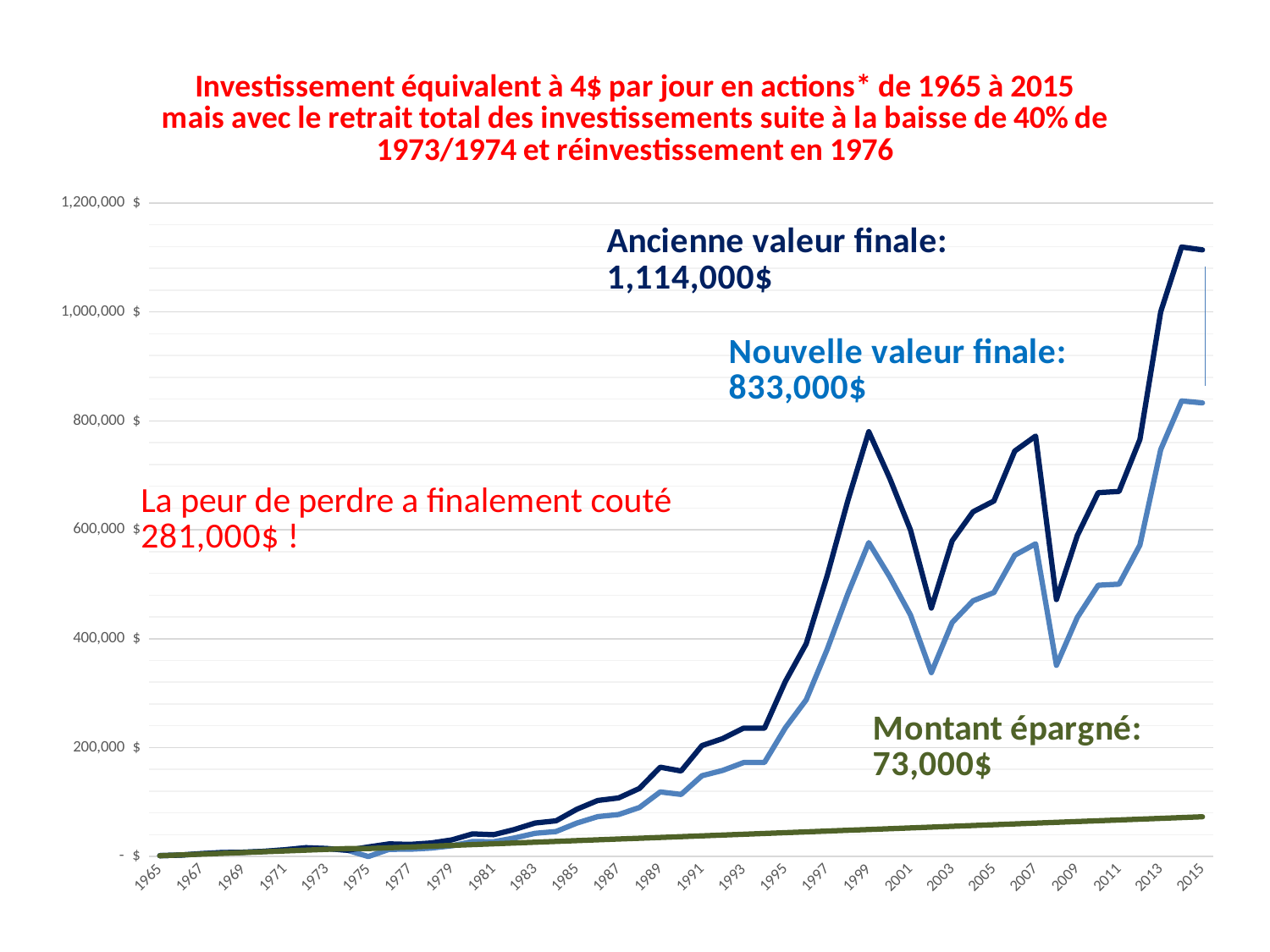

### Chart: Investissement équivalent à 4$ par jour en actions* de 1965 à 2015
mais avec le retrait total des investissements suite à la baisse de 40% de 1973/1974 et réinvestissement en 1976

| Category |  |  |  |
|---|---|---|---|
| 1965 | 1576.8 | 1576.8 | 1460.0 |
| 1966 | 2620.7584 | 2620.7584 | 2920.0 |
| 1967 | 5260.0975776 | 5260.0975776 | 4380.0 |
| 1968 | 7324.906359584 | 7324.906359584 | 5840.0 |
| 1969 | 7871.276098187263 | 7871.276098187263 | 7300.0 |
| 1970 | 9508.570344052821 | 9508.570344052821 | 8760.0 |
| 1971 | 12350.610207403477 | 12350.610207403477 | 10220.0 |
| 1972 | 16144.603332454664 | 16144.603332454664 | 11680.0 |
| 1973 | 14647.029972602282 | 14647.029972602282 | 13140.0 |
| 1974 | 11532.633460383233 | 11532.633460383233 | 14600.0 |
| 1975 | 0.0 | 17566.040438438133 | 14600.0 |
| 1976 | 13301.67808 | 23135.66517314077 | 16060.0 |
| 1977 | 13374.080340479999 | 22283.672646865536 | 17520.0 |
| 1978 | 15486.77987546112 | 24788.39424332762 | 18980.0 |
| 1979 | 19692.158215285825 | 30500.634110746694 | 20440.0 |
| 1980 | 27561.26215451743 | 41644.70624630294 | 21900.0 |
| 1981 | 26989.77380370121 | 40087.37680906174 | 23360.0 |
| 1982 | 33969.02992161924 | 49607.567910019716 | 24820.0 |
| 1983 | 42656.55202562957 | 61485.35176366374 | 26280.0 |
| 1984 | 45925.33065868038 | 65526.111185973954 | 27740.0 |
| 1985 | 61411.38853364978 | 86814.00009702223 | 29200.0 |
| 1986 | 73308.03903023564 | 102927.48411312792 | 30660.0 |
| 1987 | 77085.84824017294 | 107623.4961206349 | 32120.0 |
| 1988 | 90013.5420832382 | 125009.6865542476 | 33580.0 |
| 1989 | 118641.18408195993 | 164031.18346085915 | 35040.0 |
| 1990 | 113976.02369377998 | 157051.13310435534 | 36500.0 |
| 1991 | 148335.29044650728 | 203686.8060390966 | 37960.0 |
| 1992 | 158183.82671151168 | 216635.027177286 | 39420.0 |
| 1993 | 172574.97667514413 | 235760.72437864618 | 40880.0 |
| 1994 | 172816.7318384181 | 235560.17930799566 | 42340.0 |
| 1995 | 236319.24837289494 | 321399.36314164207 | 43800.0 |
| 1996 | 287712.8905312029 | 390659.8294013869 | 45260.0 |
| 1997 | 379973.1781580006 | 515245.45583342237 | 46720.0 |
| 1998 | 482894.4035480287 | 654149.1070851127 | 48180.0 |
| 1999 | 576381.7402221542 | 780174.8374312841 | 49640.0 |
| 2000 | 513701.30705749505 | 694873.3704764117 | 51100.0 |
| 2001 | 443553.8853765032 | 599543.0319801904 | 52560.0 |
| 2002 | 337765.53900076594 | 456161.30127296457 | 54020.0 |
| 2003 | 429798.75791397045 | 579806.1887128461 | 55480.0 |
| 2004 | 469640.7873683138 | 632998.8795082894 | 56940.0 |
| 2005 | 484762.7102019949 | 652858.1870140298 | 58400.0 |
| 2006 | 553321.4442098702 | 744614.096821966 | 59860.0 |
| 2007 | 574198.7947572157 | 772186.6902107348 | 61320.0 |
| 2008 | 351151.8648019015 | 471924.48102854827 | 62780.0 |
| 2009 | 439001.7716783674 | 589363.6788805426 | 64240.0 |
| 2010 | 498162.26376823353 | 668221.5808138937 | 65700.0 |
| 2011 | 500121.88603200176 | 670351.2623947076 | 67160.0 |
| 2012 | 571803.350076482 | 765864.8391299667 | 68620.0 |
| 2013 | 747535.4084997326 | 1000591.5902254765 | 70080.0 |
| 2014 | 836627.8712942014 | 1119291.6262818573 | 71540.0 |
| 2015 | 833059.3440664362 | 1114027.1165241662 | 73000.0 |